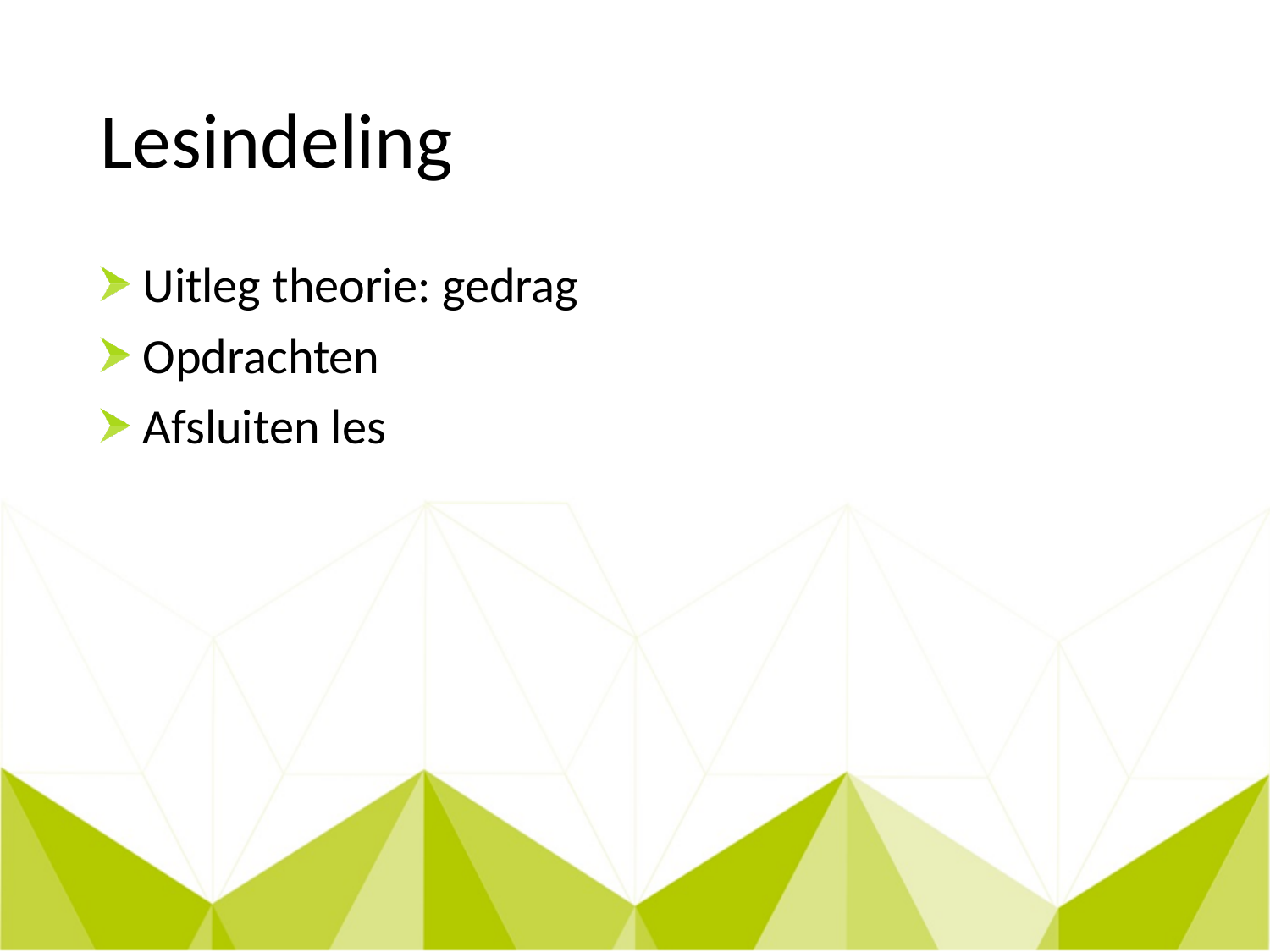

# Lesindeling
 Uitleg theorie: gedrag
 Opdrachten
 Afsluiten les